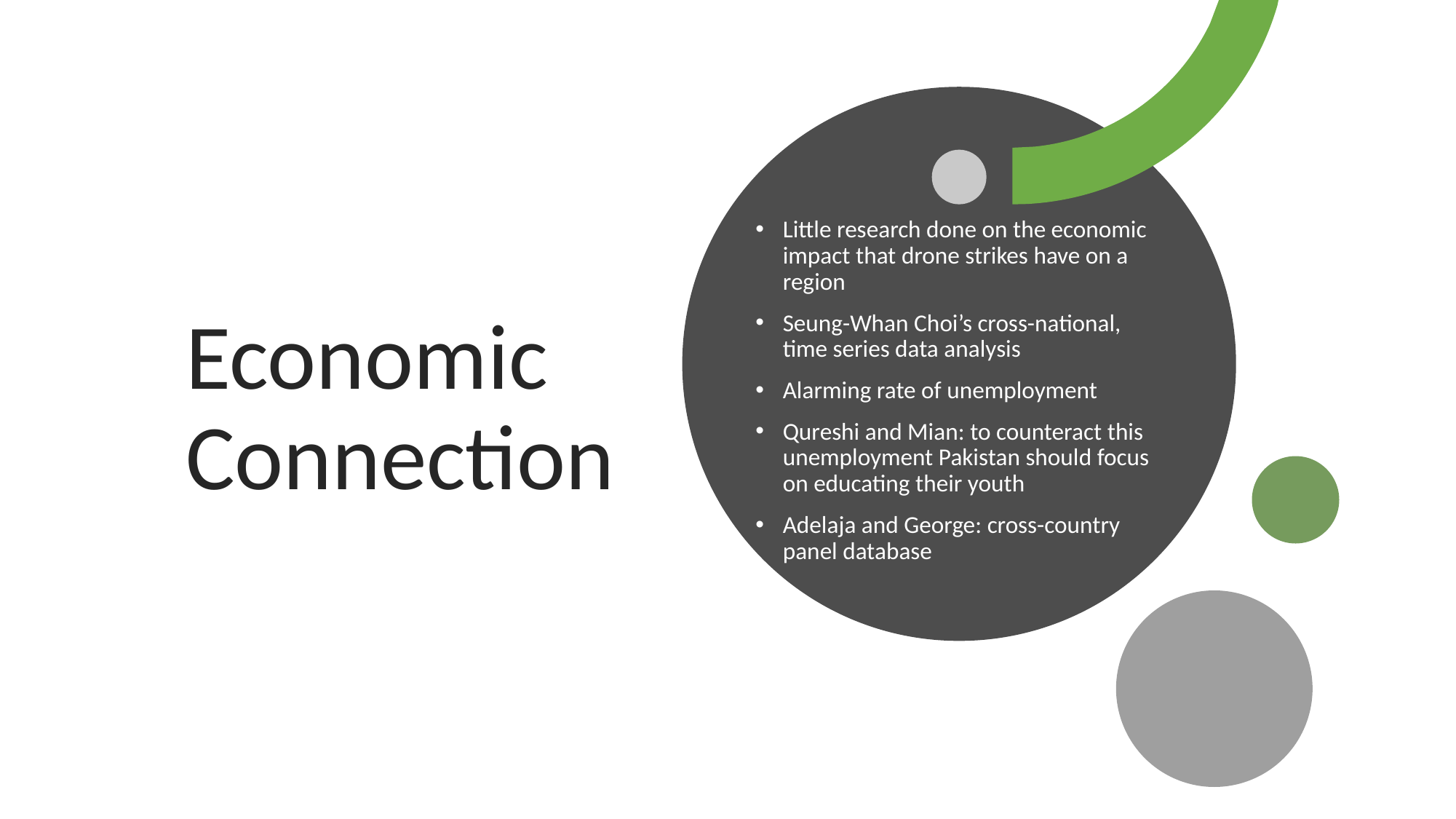

# Economic Connection

Little research done on the economic impact that drone strikes have on a region
Seung-Whan Choi’s cross-national, time series data analysis
Alarming rate of unemployment
Qureshi and Mian: to counteract this unemployment Pakistan should focus on educating their youth
Adelaja and George: cross-country panel database